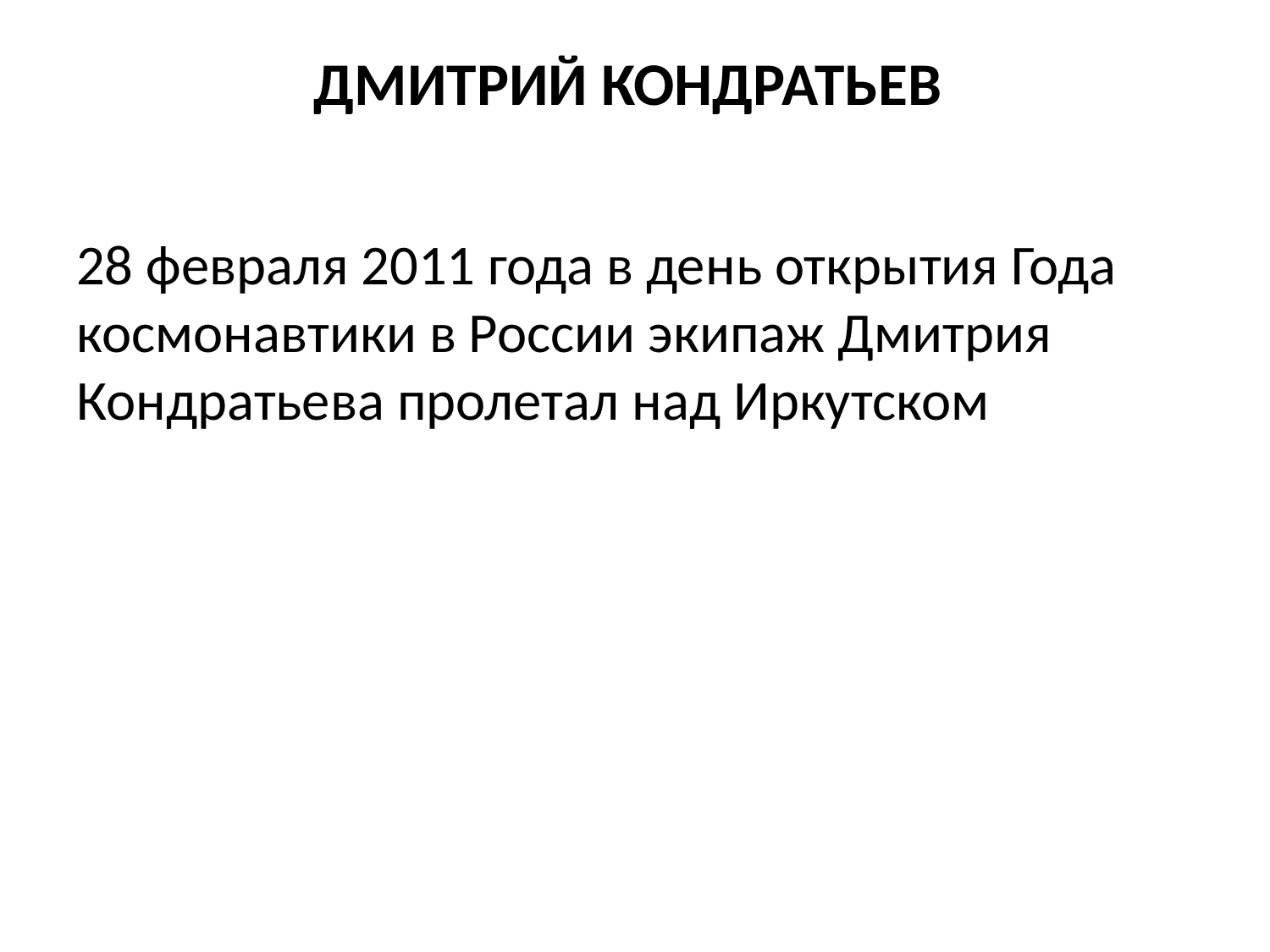

# Дмитрий Кондратьев
28 февраля 2011 года в день открытия Года космонавтики в России экипаж Дмитрия Кондратьева пролетал над Иркутском